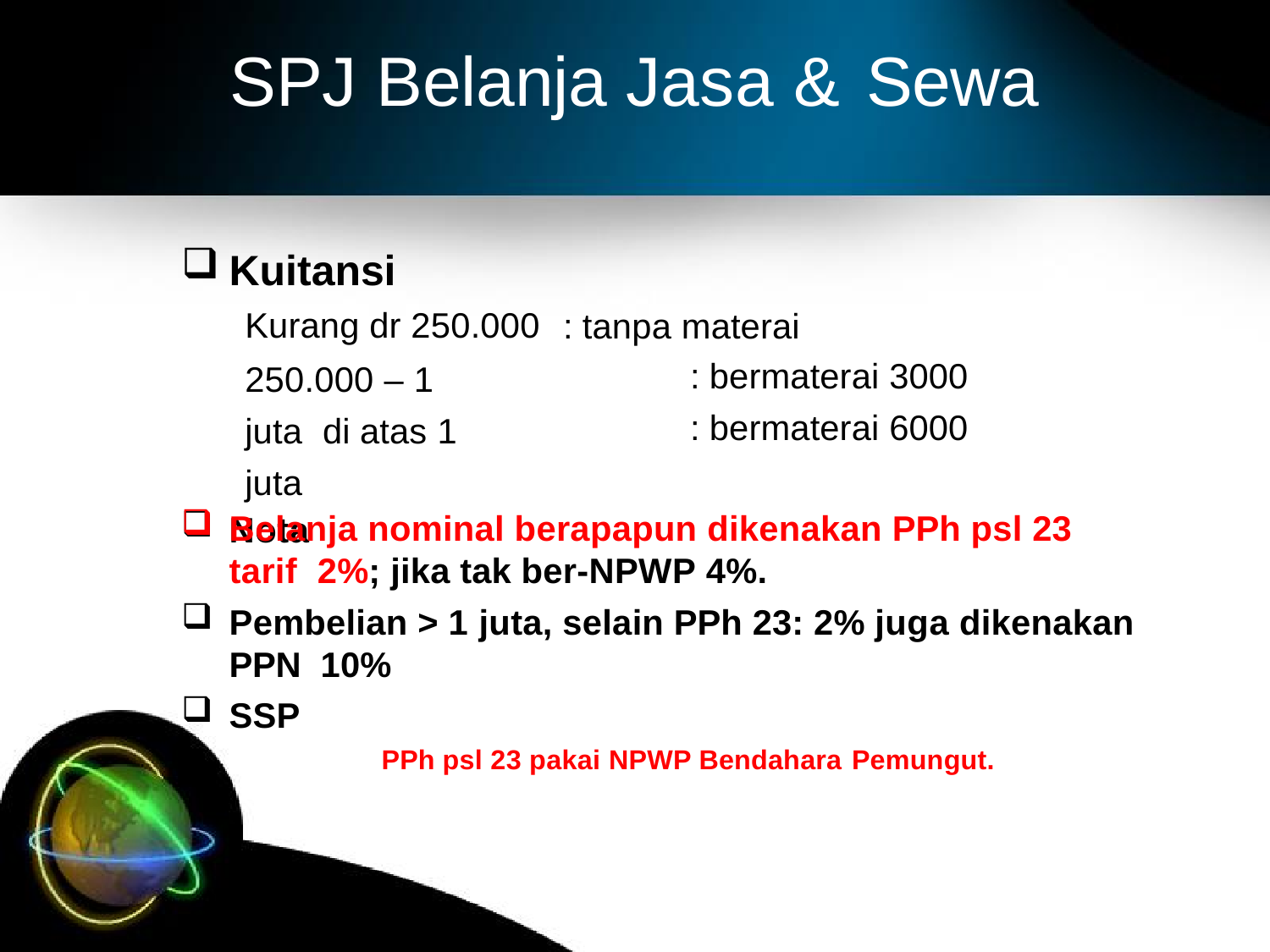

# SPJ Belanja Jasa & Sewa
Kuitansi
Kurang dr 250.000
250.000 – 1 juta  di atas 1 juta
Nota
: tanpa materai
: bermaterai 3000
: bermaterai 6000
Belanja nominal berapapun dikenakan PPh psl 23 tarif  2%; jika tak ber-NPWP 4%.
Pembelian > 1 juta, selain PPh 23: 2% juga dikenakan PPN  10%
SSP
PPh psl 23 pakai NPWP Bendahara Pemungut.